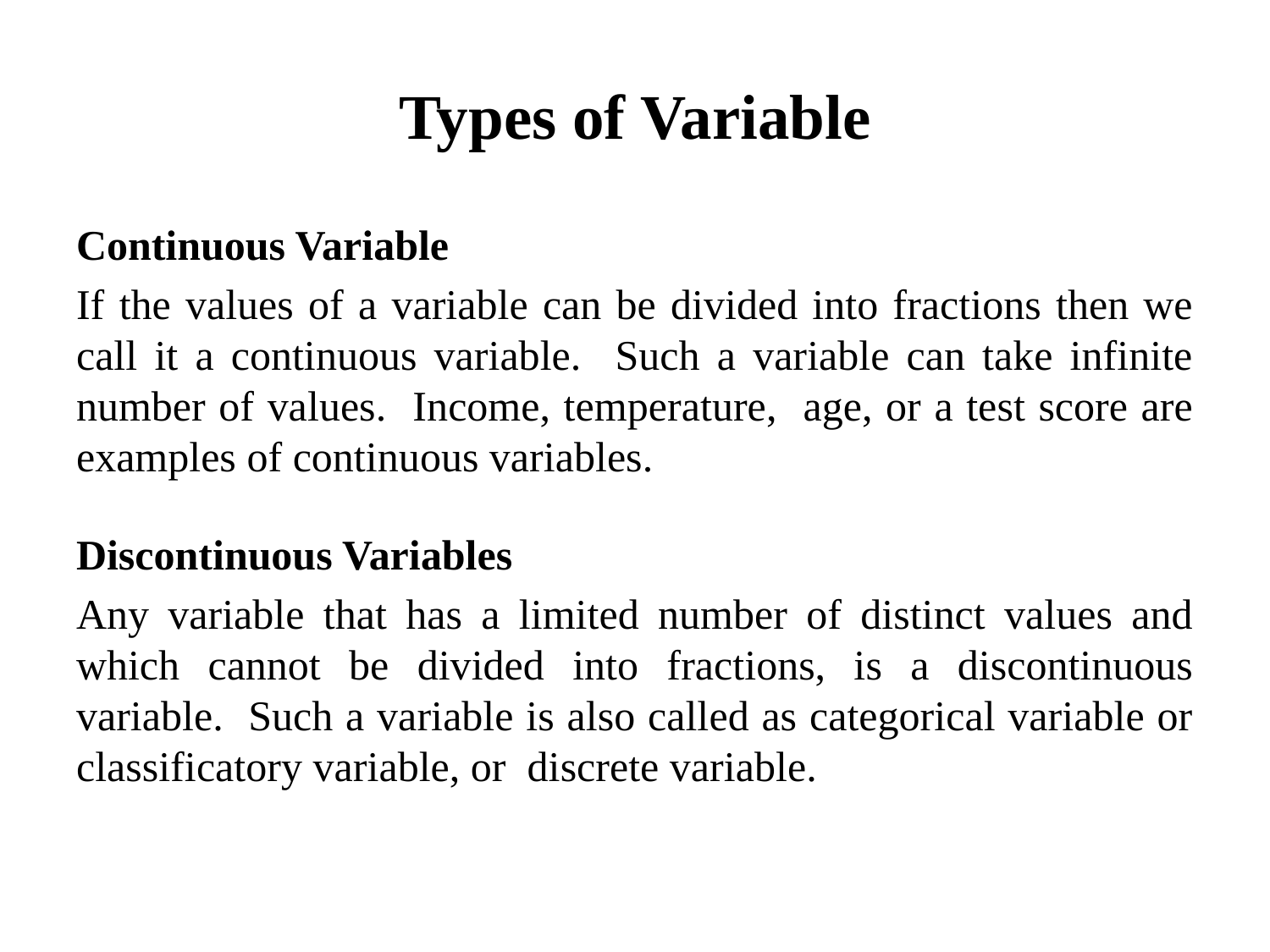

# Types of Variable
Continuous Variable
If the values of a variable can be divided into fractions then we call it a continuous variable.  Such a variable can take infinite number of values.  Income, temperature,  age, or a test score are examples of continuous variables.

Discontinuous Variables
Any variable that has a limited number of distinct values and which cannot be divided into fractions, is a discontinuous variable.  Such a variable is also called as categorical variable or classificatory variable, or  discrete variable.